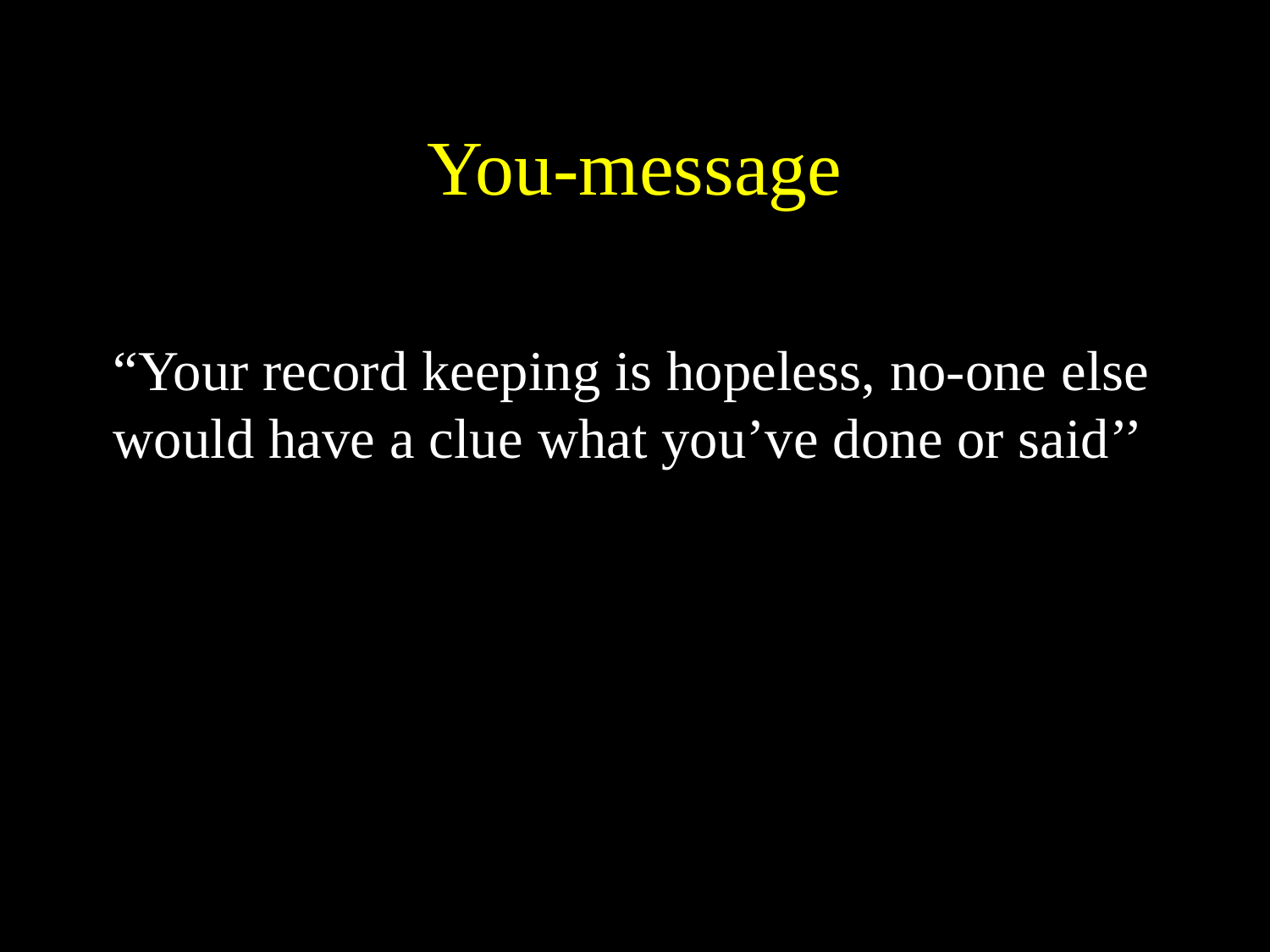

# You-message
	“Your record keeping is hopeless, no-one else would have a clue what you’ve done or said’’